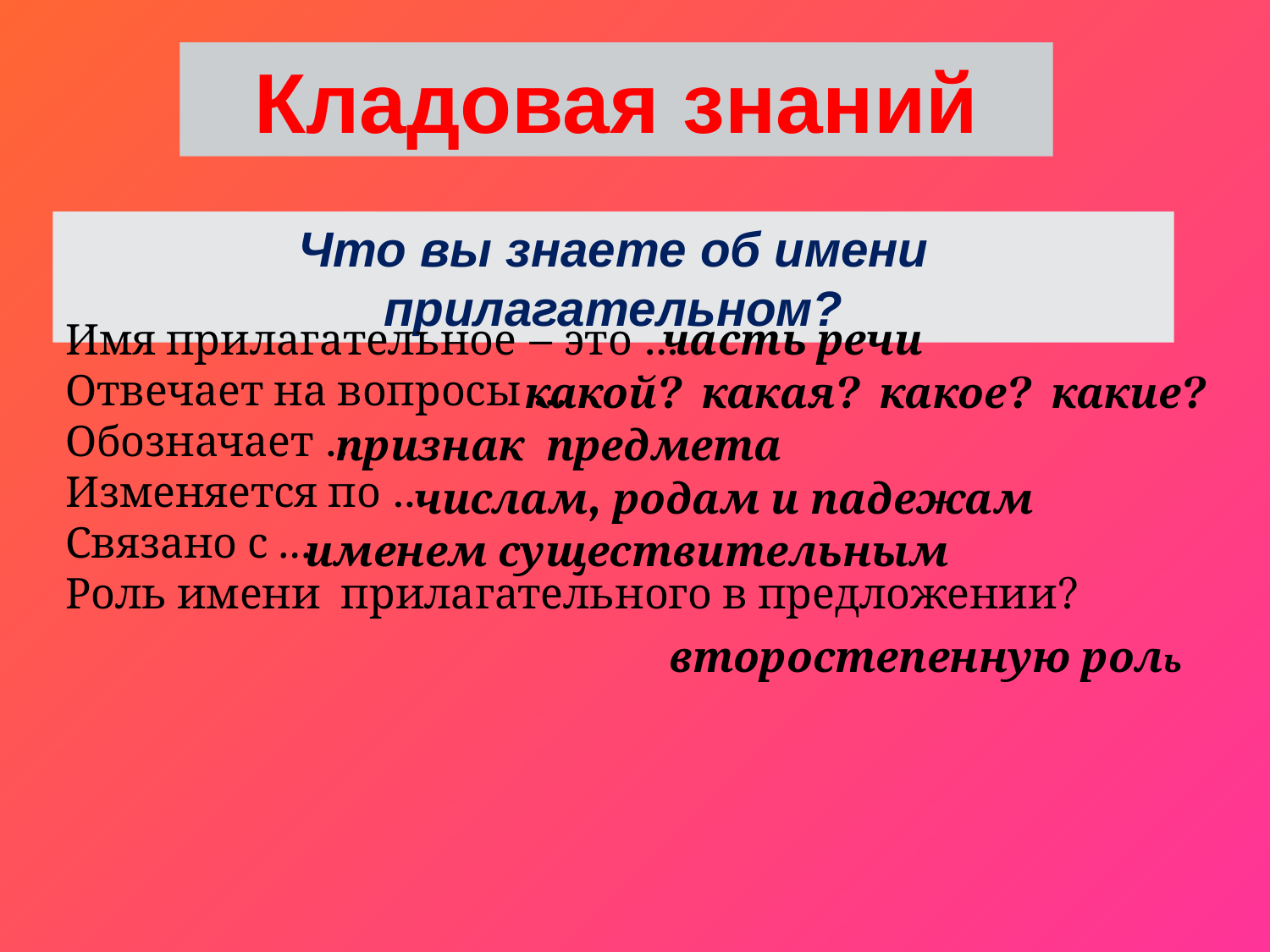

#
Кладовая знаний
Что вы знаете об имени прилагательном?
Имя прилагательное – это …
Отвечает на вопросы …
Обозначает …
Изменяется по …
Связано с …
Роль имени  прилагательного в предложении?
часть речи
какой?  какая?  какое?  какие?
признак  предмета
числам, родам и падежам
именем существительным

второстепенную роль